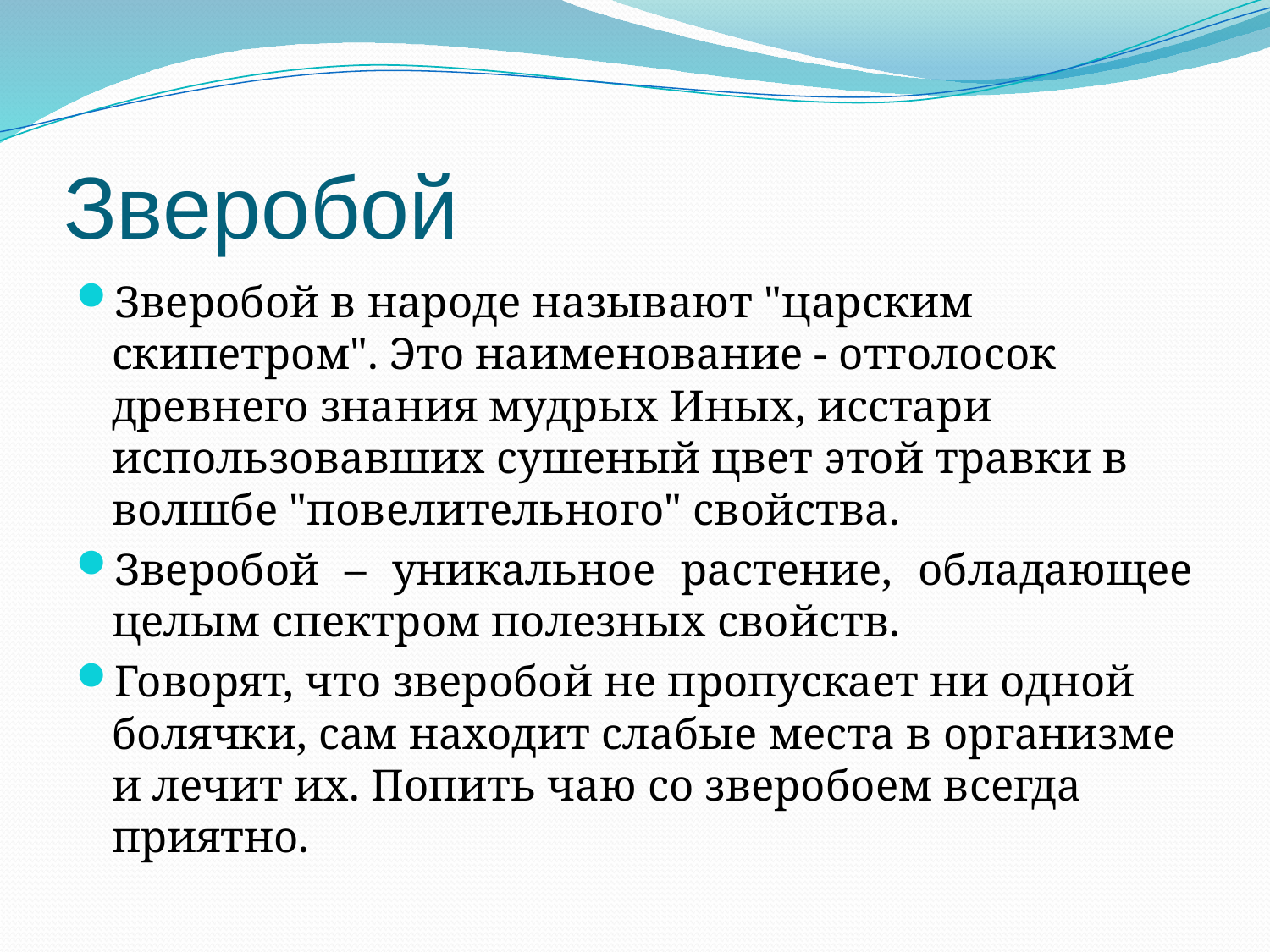

# Зверобой
Зверобой в народе называют "царским скипетром". Это наименование - отголосок древнего знания мудрых Иных, исстари использовавших сушеный цвет этой травки в волшбе "повелительного" свойства.
Зверобой – уникальное растение, обладающее целым спектром полезных свойств.
Говорят, что зверобой не пропускает ни одной болячки, сам находит слабые места в организме и лечит их. Попить чаю со зверобоем всегда приятно.